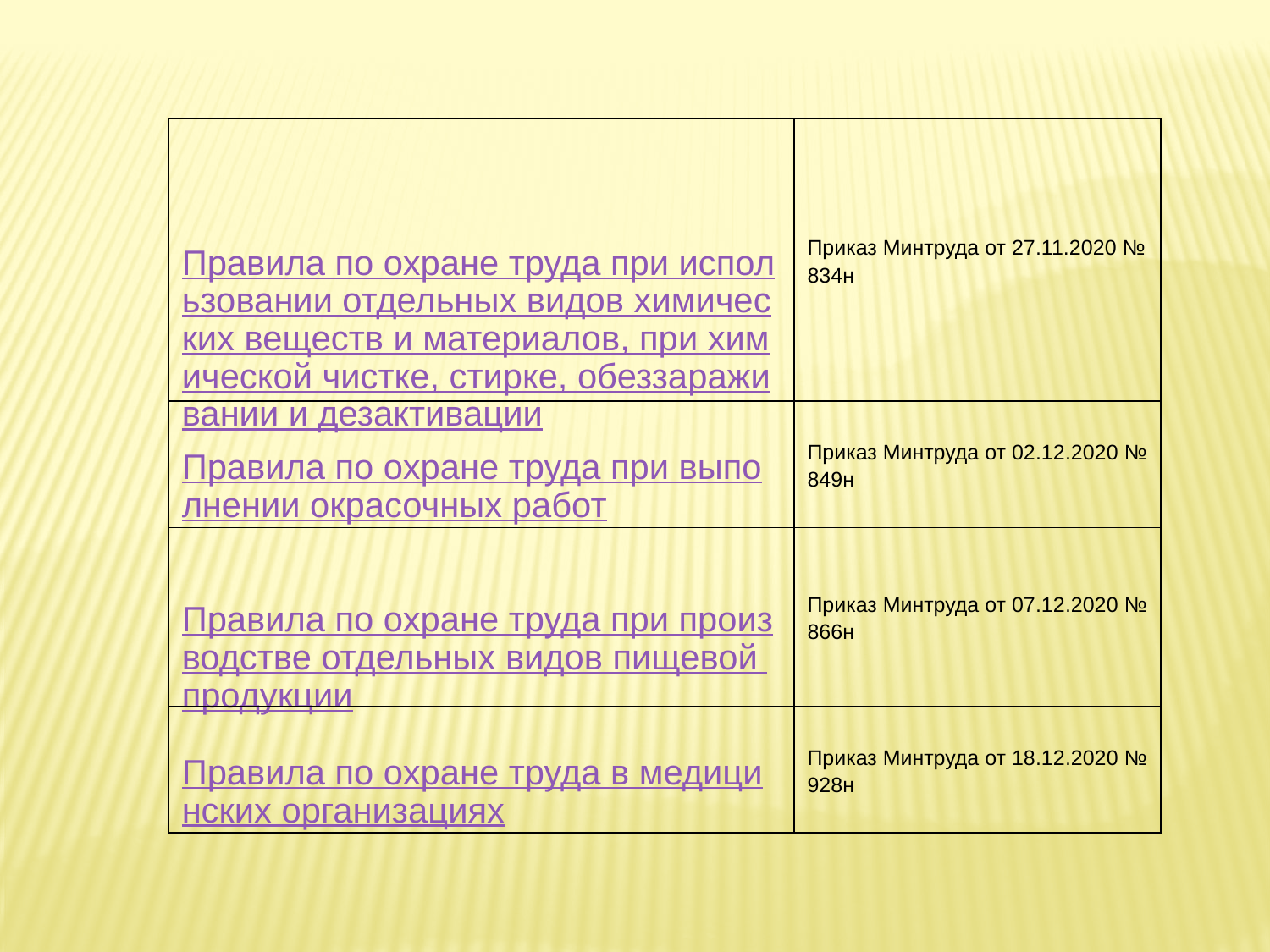

| Правила по охране труда при использовании отдельных видов химических веществ и материалов, при химической чистке, стирке, обеззараживании и дезактивации | Приказ Минтруда от 27.11.2020 № 834н |
| --- | --- |
| Правила по охране труда при выполнении окрасочных работ | Приказ Минтруда от 02.12.2020 № 849н |
| Правила по охране труда при производстве отдельных видов пищевой продукции | Приказ Минтруда от 07.12.2020 № 866н |
| Правила по охране труда в медицинских организациях | Приказ Минтруда от 18.12.2020 № 928н |